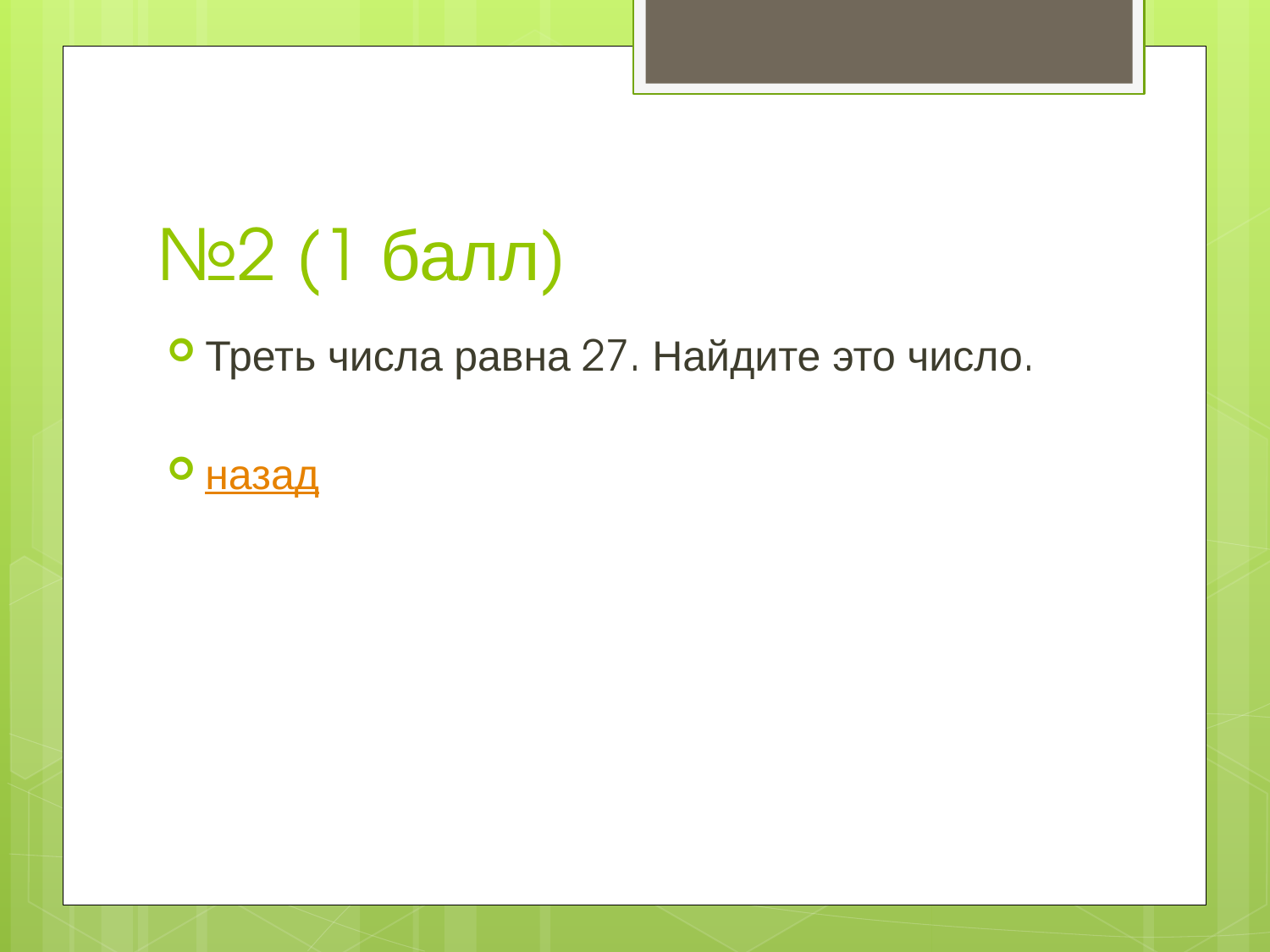

# №2 (1 балл)
Треть числа равна 27. Найдите это число.

назад